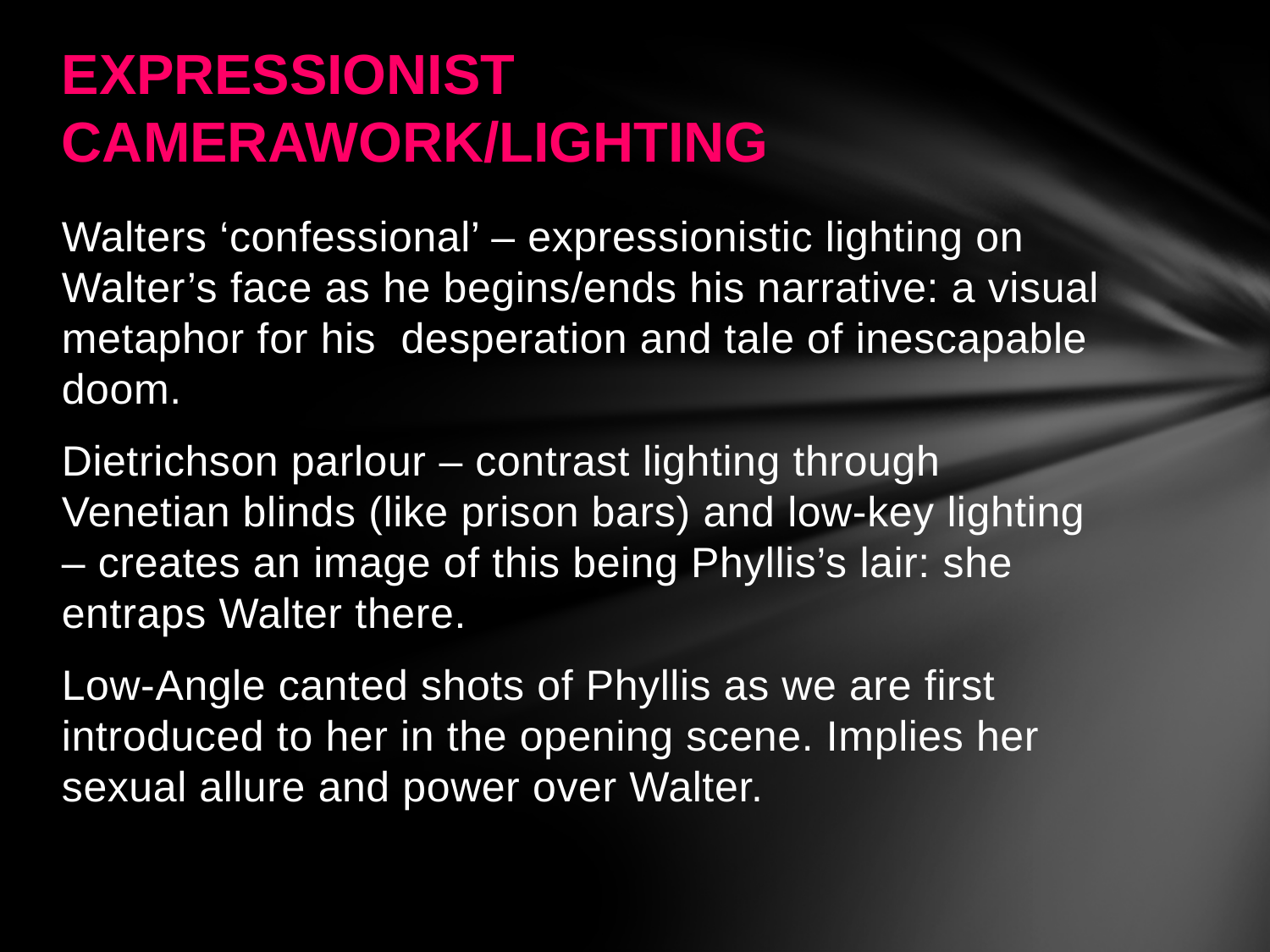

# EXPRESSIONIST CAMERAWORK/LIGHTING
Walters ‘confessional’ – expressionistic lighting on Walter’s face as he begins/ends his narrative: a visual metaphor for his  desperation and tale of inescapable doom.
Dietrichson parlour – contrast lighting through Venetian blinds (like prison bars) and low-key lighting – creates an image of this being Phyllis’s lair: she entraps Walter there.
Low-Angle canted shots of Phyllis as we are first introduced to her in the opening scene. Implies her sexual allure and power over Walter.